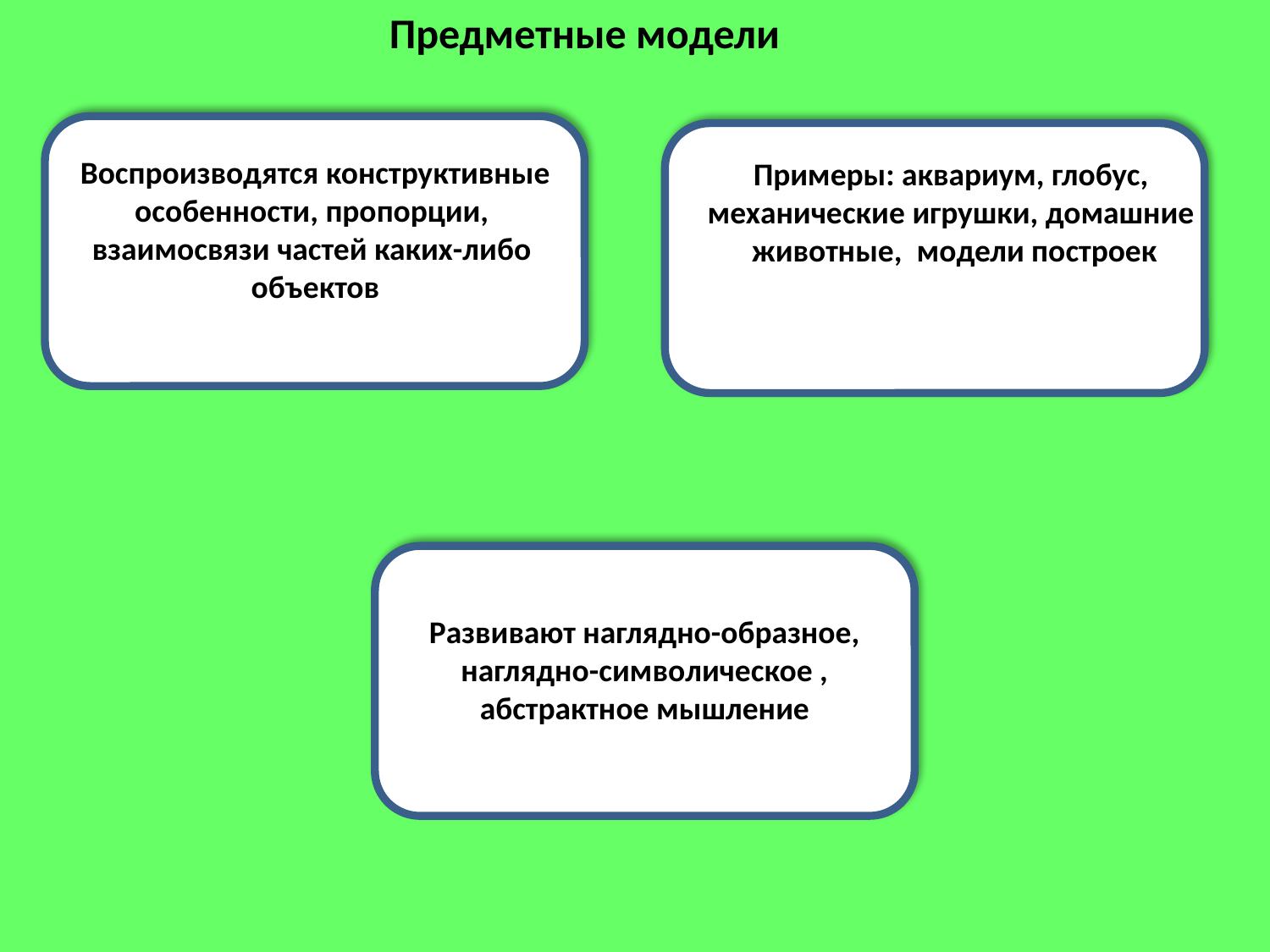

Предметные модели

Воспроизводятся конструктивные
особенности, пропорции,
взаимосвязи частей каких-либо
объектов
Примеры: аквариум, глобус,
механические игрушки, домашние
животные,  модели построек

Развивают наглядно-образное,
наглядно-символическое ,
абстрактное мышление